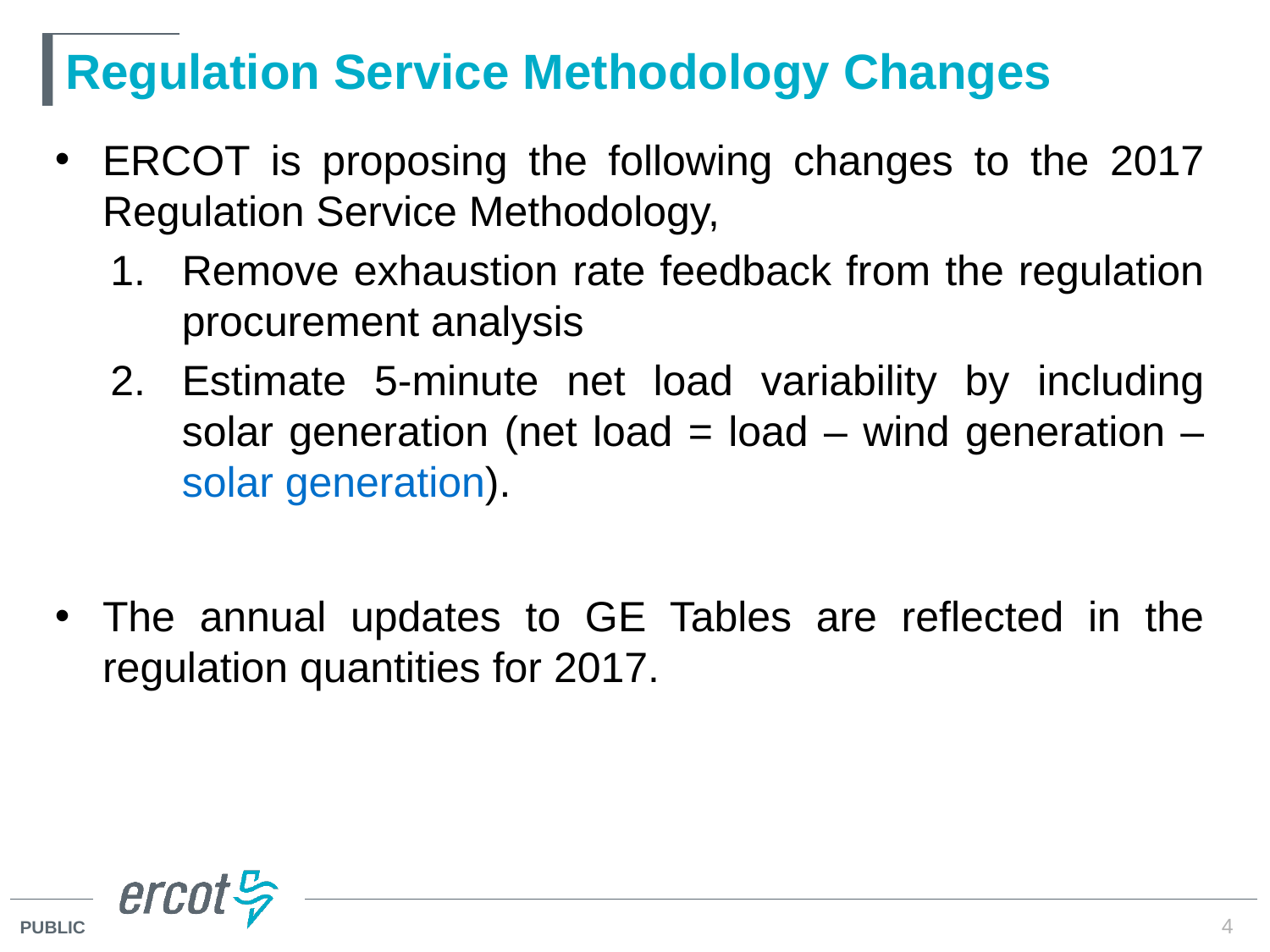

# Regulation Service Methodology Changes
ERCOT is proposing the following changes to the 2017 Regulation Service Methodology,
Remove exhaustion rate feedback from the regulation procurement analysis
Estimate 5-minute net load variability by including solar generation (net load = load – wind generation – solar generation).

The annual updates to GE Tables are reflected in the regulation quantities for 2017.

4